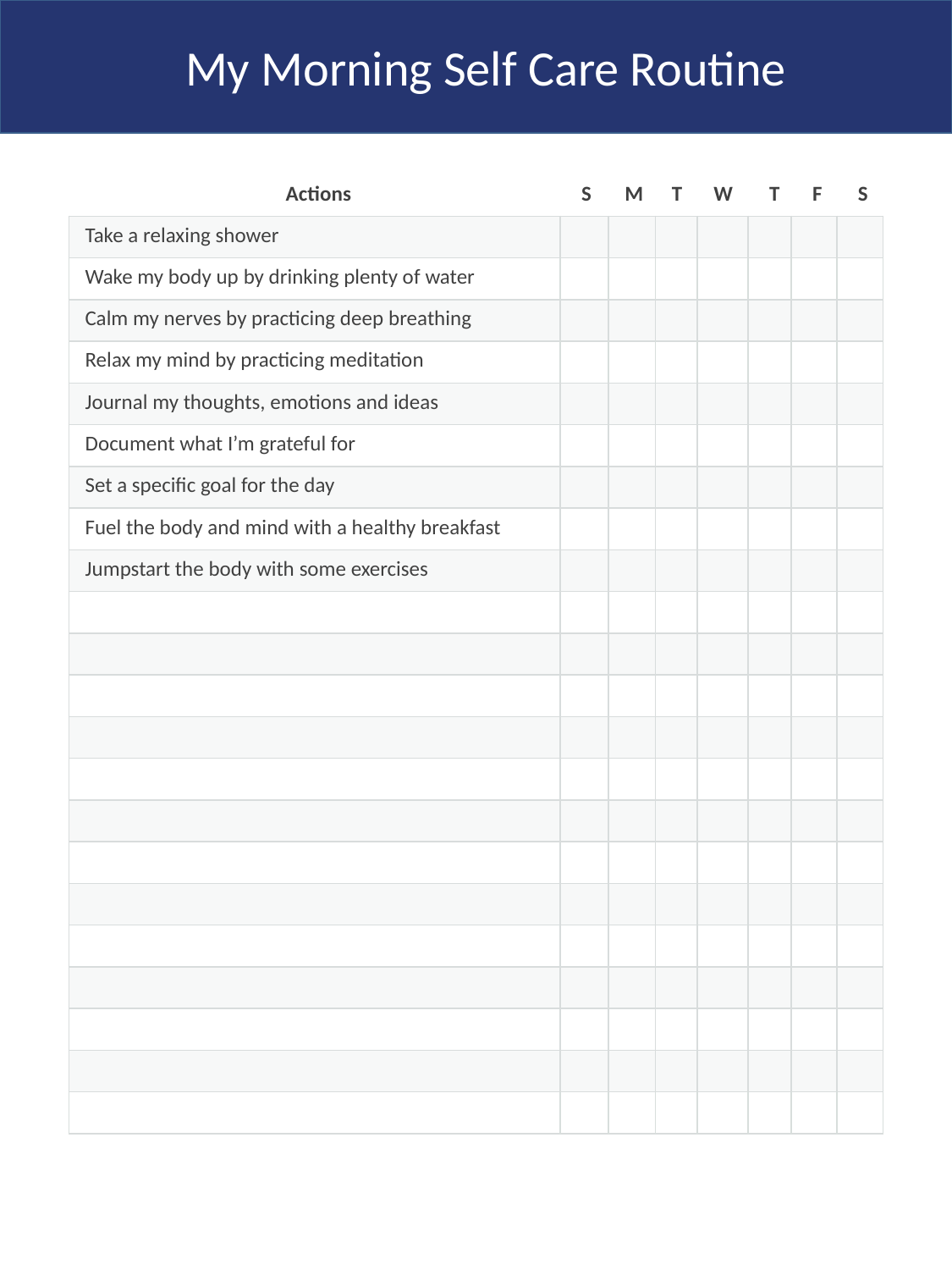

My Morning Self Care Routine
| Actions | S | M | T | W | T | F | S |
| --- | --- | --- | --- | --- | --- | --- | --- |
| Take a relaxing shower |  |  |  |  |  |  |  |
| Wake my body up by drinking plenty of water |  |  |  |  |  |  |  |
| Calm my nerves by practicing deep breathing |  |  |  |  |  |  |  |
| Relax my mind by practicing meditation |  |  |  |  |  |  |  |
| Journal my thoughts, emotions and ideas |  |  |  |  |  |  |  |
| Document what I’m grateful for |  |  |  |  |  |  |  |
| Set a specific goal for the day |  |  |  |  |  |  |  |
| Fuel the body and mind with a healthy breakfast |  |  |  |  |  |  |  |
| Jumpstart the body with some exercises |  |  |  |  |  |  |  |
|  |  |  |  |  |  |  |  |
|  |  |  |  |  |  |  |  |
|  |  |  |  |  |  |  |  |
|  |  |  |  |  |  |  |  |
|  |  |  |  |  |  |  |  |
|  |  |  |  |  |  |  |  |
|  |  |  |  |  |  |  |  |
|  |  |  |  |  |  |  |  |
|  |  |  |  |  |  |  |  |
|  |  |  |  |  |  |  |  |
|  |  |  |  |  |  |  |  |
|  |  |  |  |  |  |  |  |
|  |  |  |  |  |  |  |  |